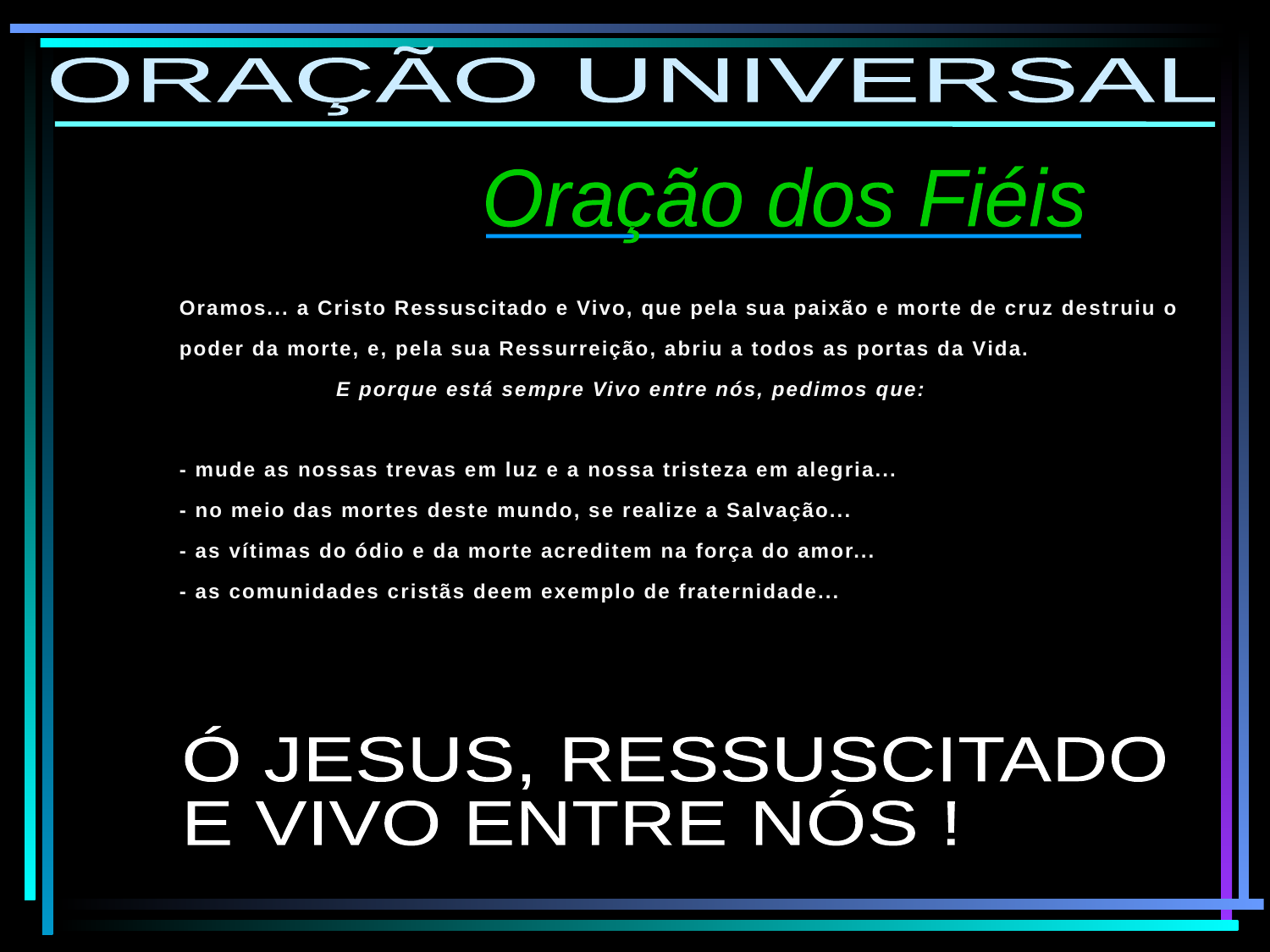

ORAÇÃO UNIVERSAL

Oração dos Fiéis

Oramos... a Cristo Ressuscitado e Vivo, que pela sua paixão e morte de cruz destruiu o poder da morte, e, pela sua Ressurreição, abriu a todos as portas da Vida.
	    E porque está sempre Vivo entre nós, pedimos que:

- mude as nossas trevas em luz e a nossa tristeza em alegria...
- no meio das mortes deste mundo, se realize a Salvação...
- as vítimas do ódio e da morte acreditem na força do amor...
- as comunidades cristãs deem exemplo de fraternidade...
Ó JESUS, RESSUSCITADO
E VIVO ENTRE NÓS !